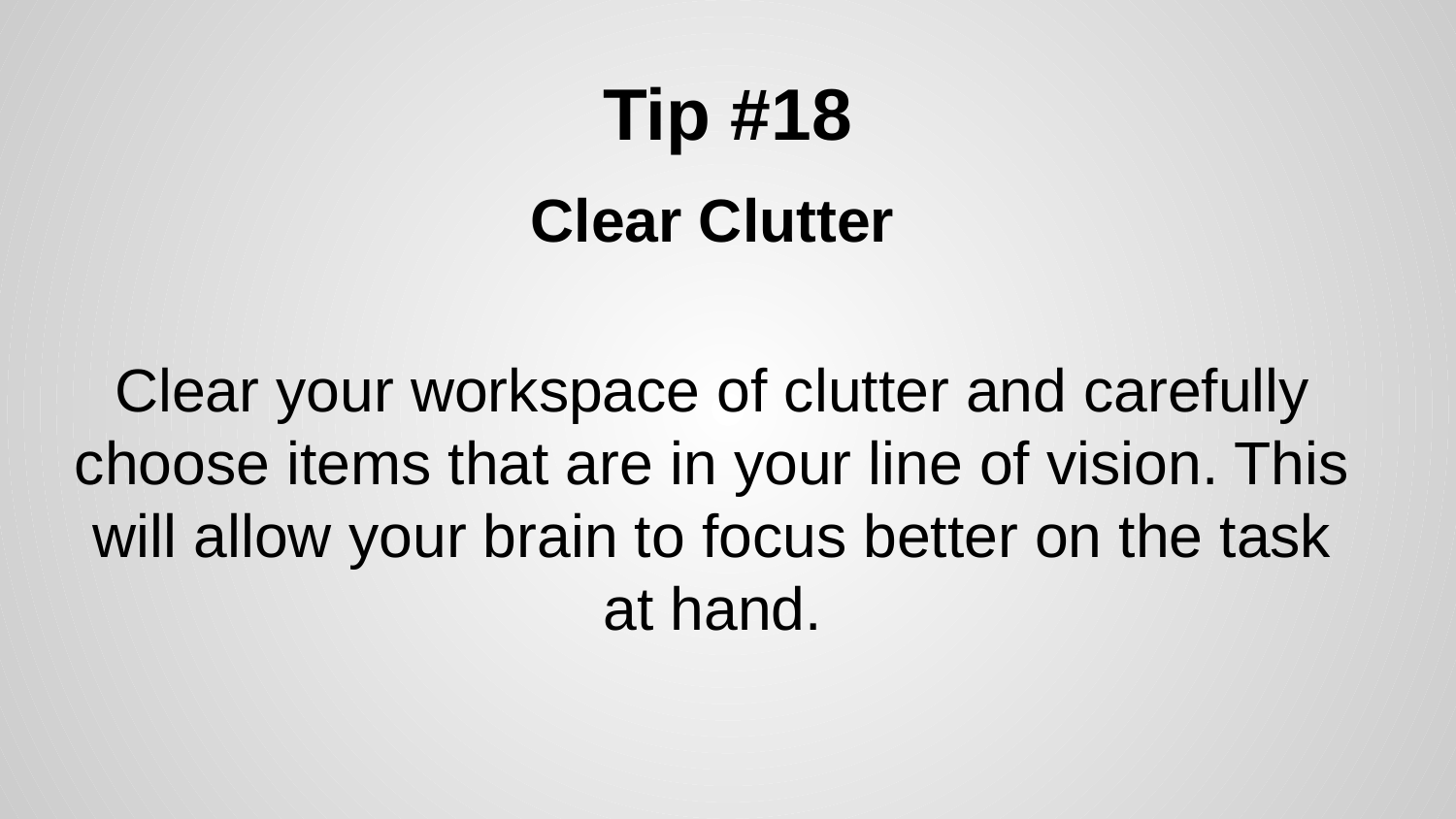

# Tip #18

Clear Clutter

Clear your workspace of clutter and carefully choose items that are in your line of vision. This will allow your brain to focus better on the task at hand.